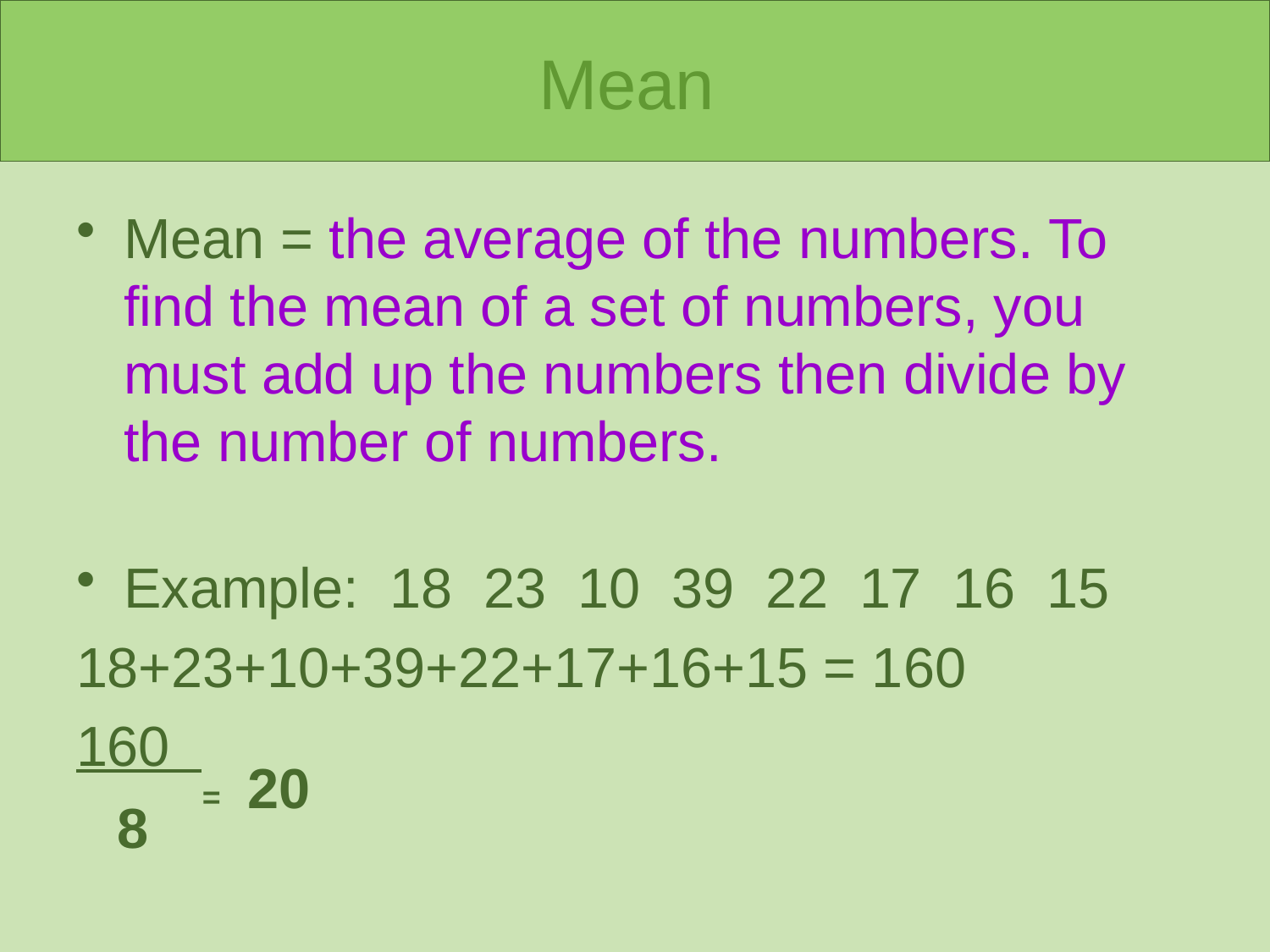

# Mean
Mean = the average of the numbers. To find the mean of a set of numbers, you must add up the numbers then divide by the number of numbers.
Example:  18  23  10  39  22  17  16  15
18+23+10+39+22+17+16+15 = 160
160

=   20
8